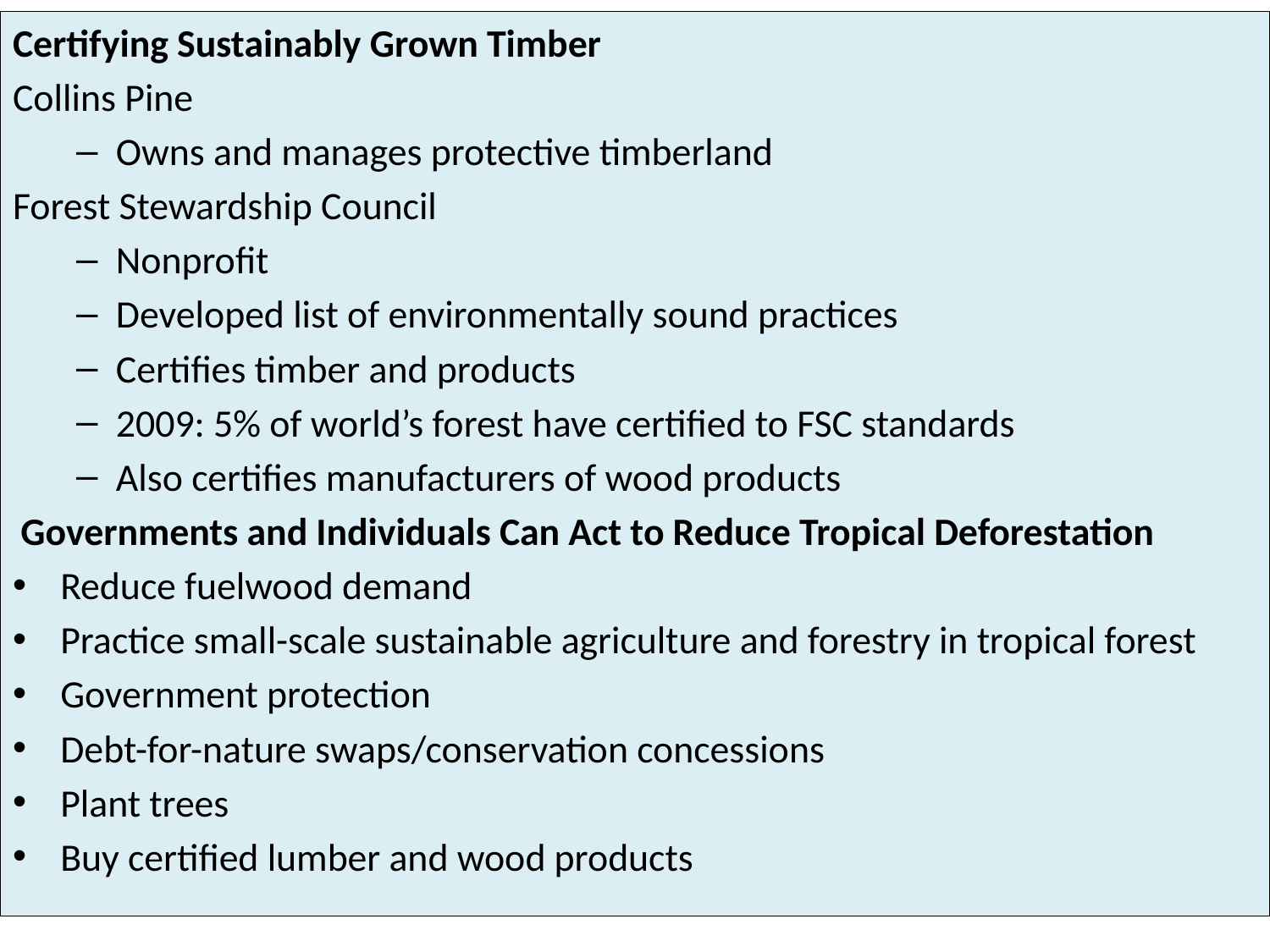

Certifying Sustainably Grown Timber
Collins Pine
Owns and manages protective timberland
Forest Stewardship Council
Nonprofit
Developed list of environmentally sound practices
Certifies timber and products
2009: 5% of world’s forest have certified to FSC standards
Also certifies manufacturers of wood products
Governments and Individuals Can Act to Reduce Tropical Deforestation
Reduce fuelwood demand
Practice small-scale sustainable agriculture and forestry in tropical forest
Government protection
Debt-for-nature swaps/conservation concessions
Plant trees
Buy certified lumber and wood products